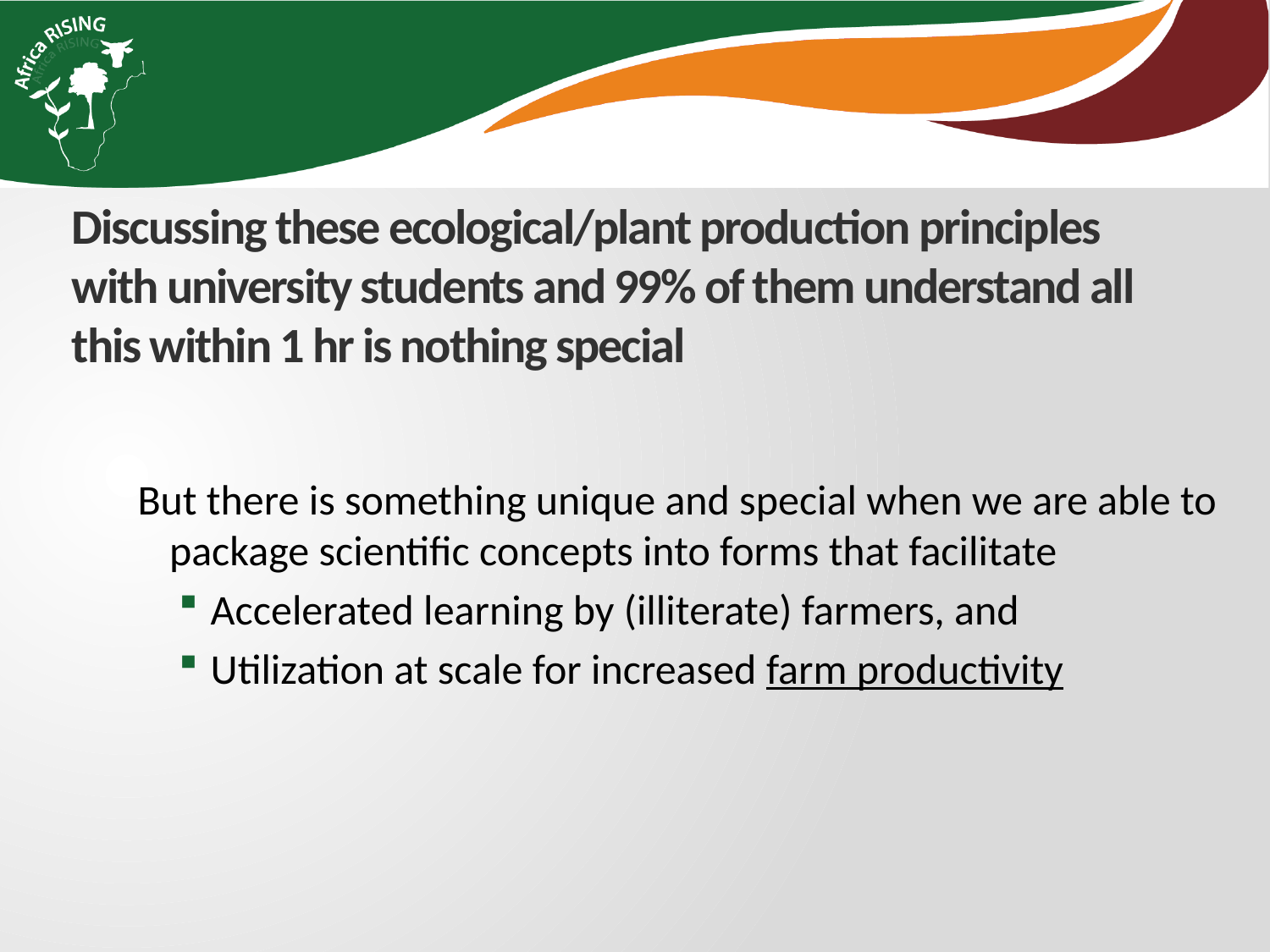

# Discussing these ecological/plant production principles with university students and 99% of them understand all this within 1 hr is nothing special
But there is something unique and special when we are able to package scientific concepts into forms that facilitate
Accelerated learning by (illiterate) farmers, and
Utilization at scale for increased farm productivity